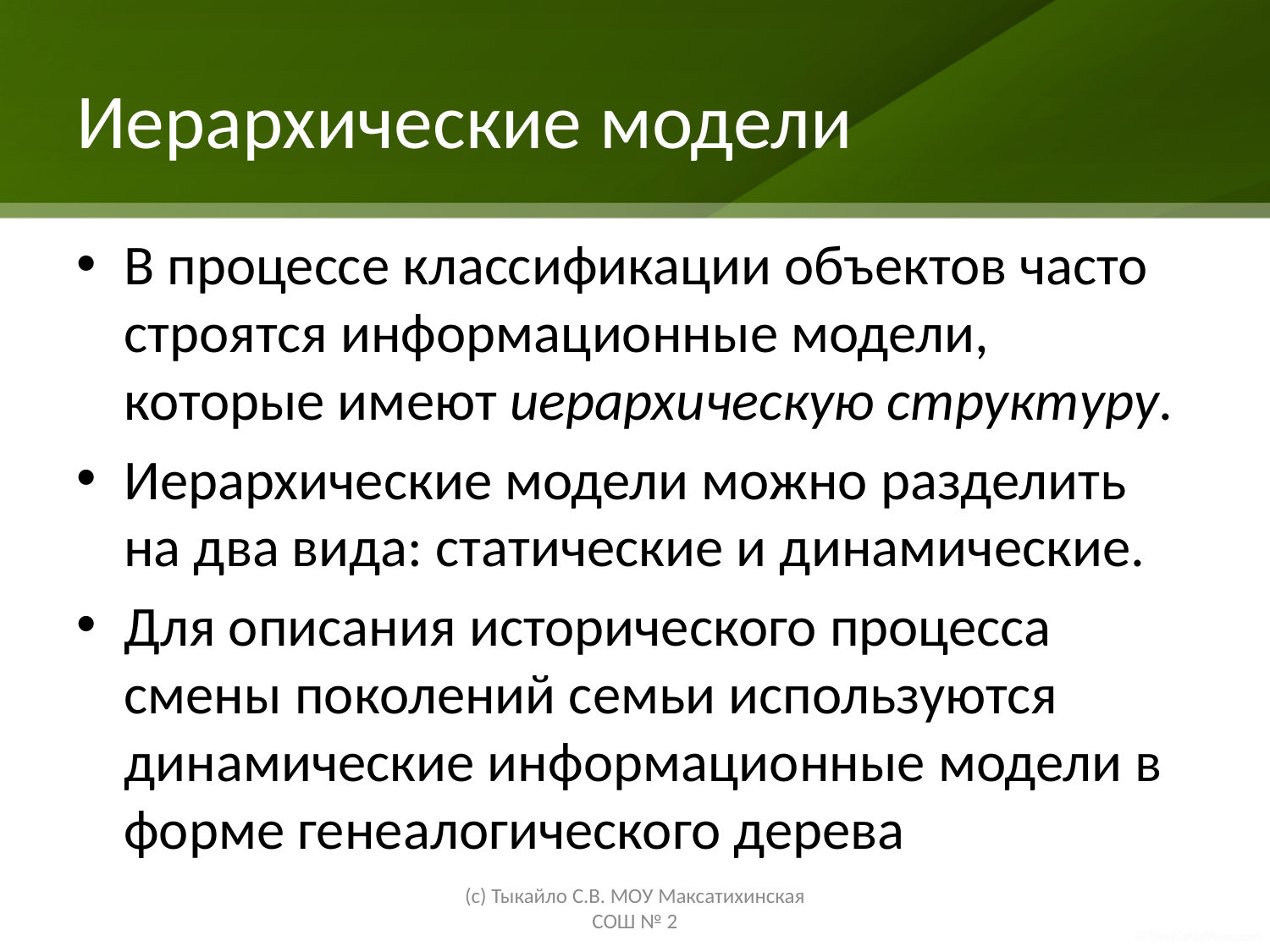

# Иерархические модели
В процессе классификации объектов часто строятся информационные модели, которые имеют иерархическую структуру.
Иерархические модели можно разделить на два вида: статические и динамические.
Для описания исторического процесса смены поколений семьи используются динамические информационные модели в форме генеалогического дерева
(с) Тыкайло С.В. МОУ Максатихинская СОШ № 2